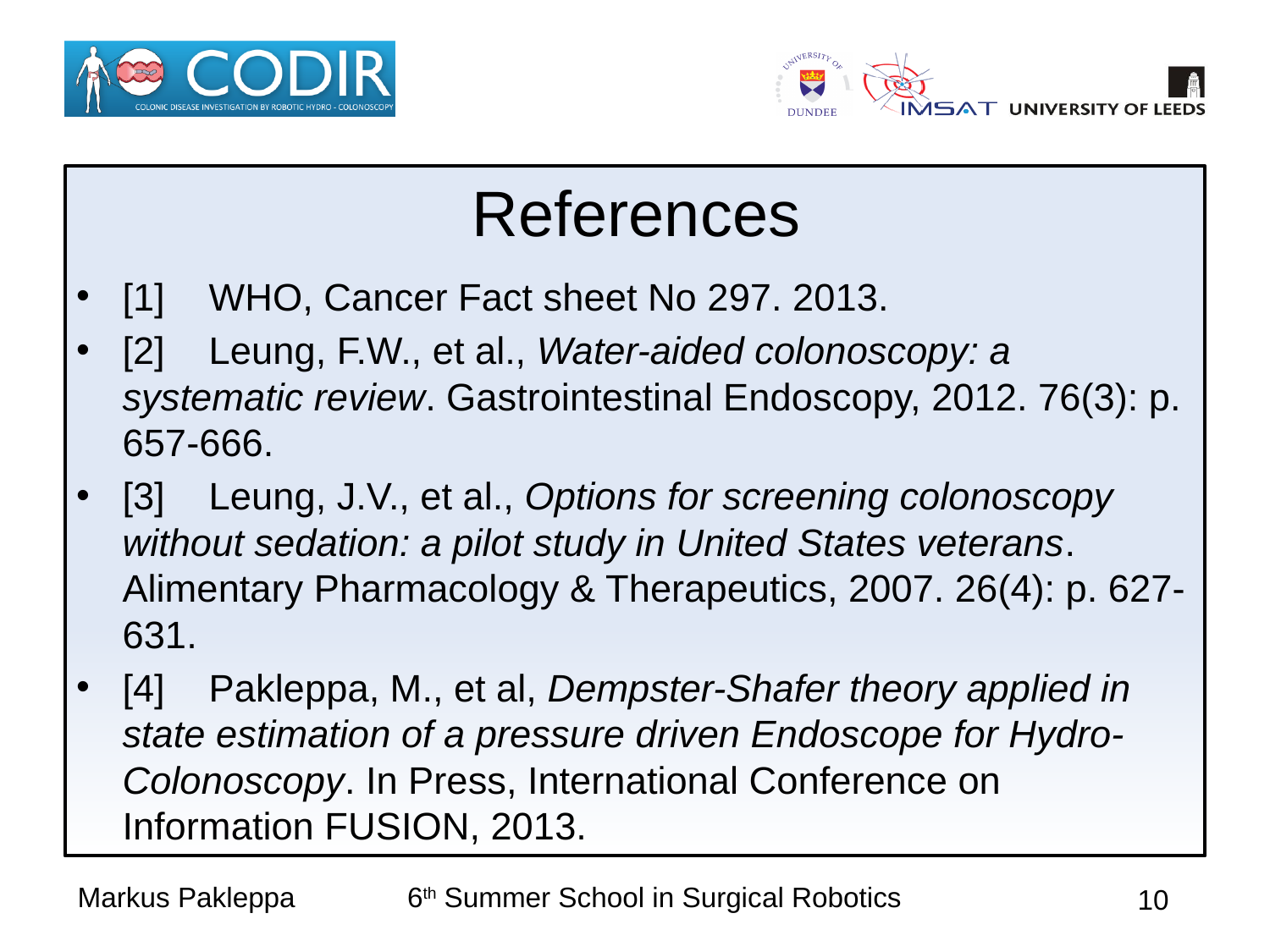

# References
[1]	WHO, Cancer Fact sheet No 297. 2013.
[2]	Leung, F.W., et al., Water-aided colonoscopy: a systematic review. Gastrointestinal Endoscopy, 2012. 76(3): p. 657-666.
[3]	Leung, J.V., et al., Options for screening colonoscopy without sedation: a pilot study in United States veterans. Alimentary Pharmacology & Therapeutics, 2007. 26(4): p. 627-631.
[4]	Pakleppa, M., et al, Dempster-Shafer theory applied in state estimation of a pressure driven Endoscope for Hydro-Colonoscopy. In Press, International Conference on Information FUSION, 2013.